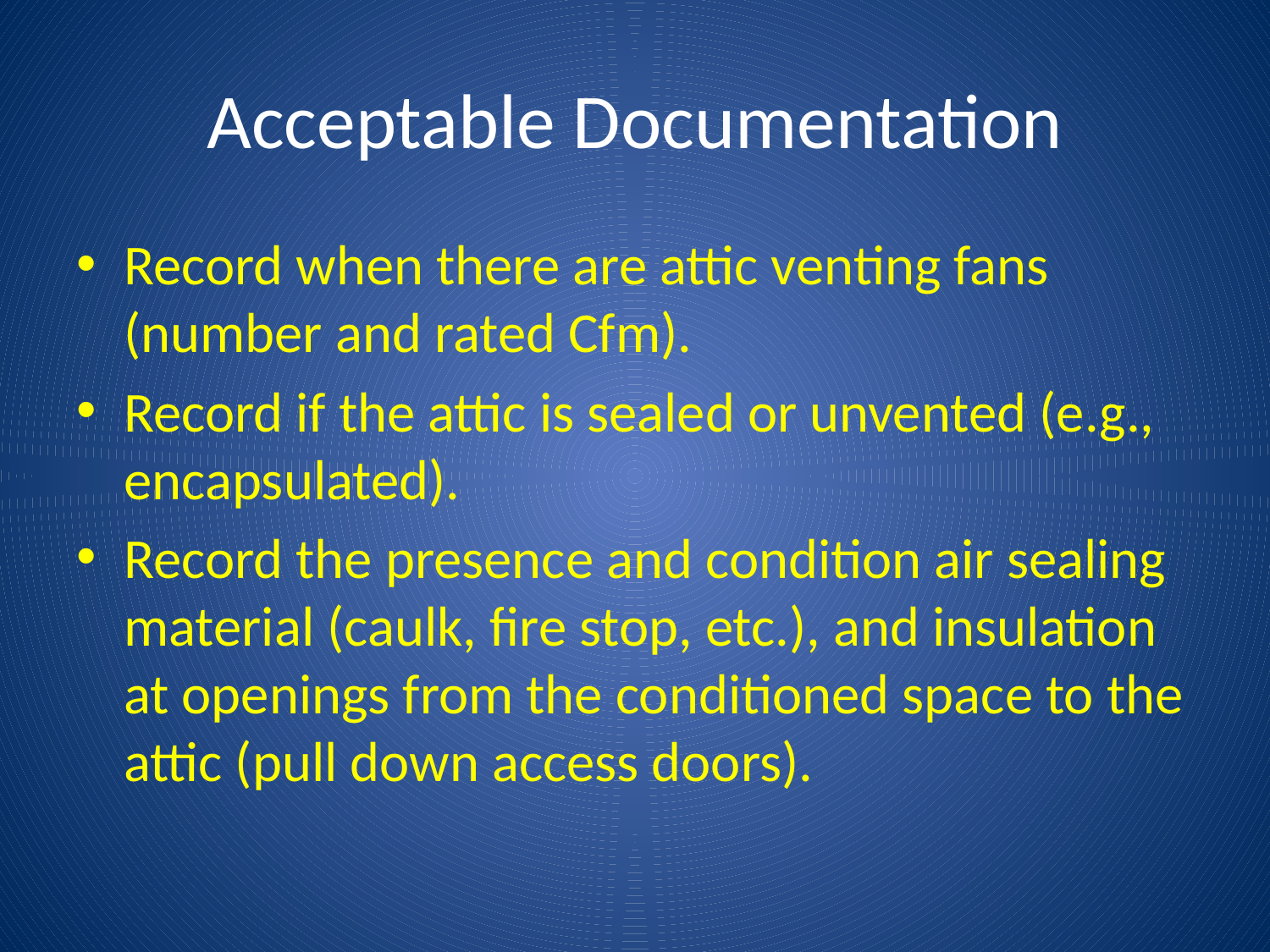

# Acceptable Documentation
Record when there are attic venting fans (number and rated Cfm).
Record if the attic is sealed or unvented (e.g., encapsulated).
Record the presence and condition air sealing material (caulk, fire stop, etc.), and insulation at openings from the conditioned space to the attic (pull down access doors).